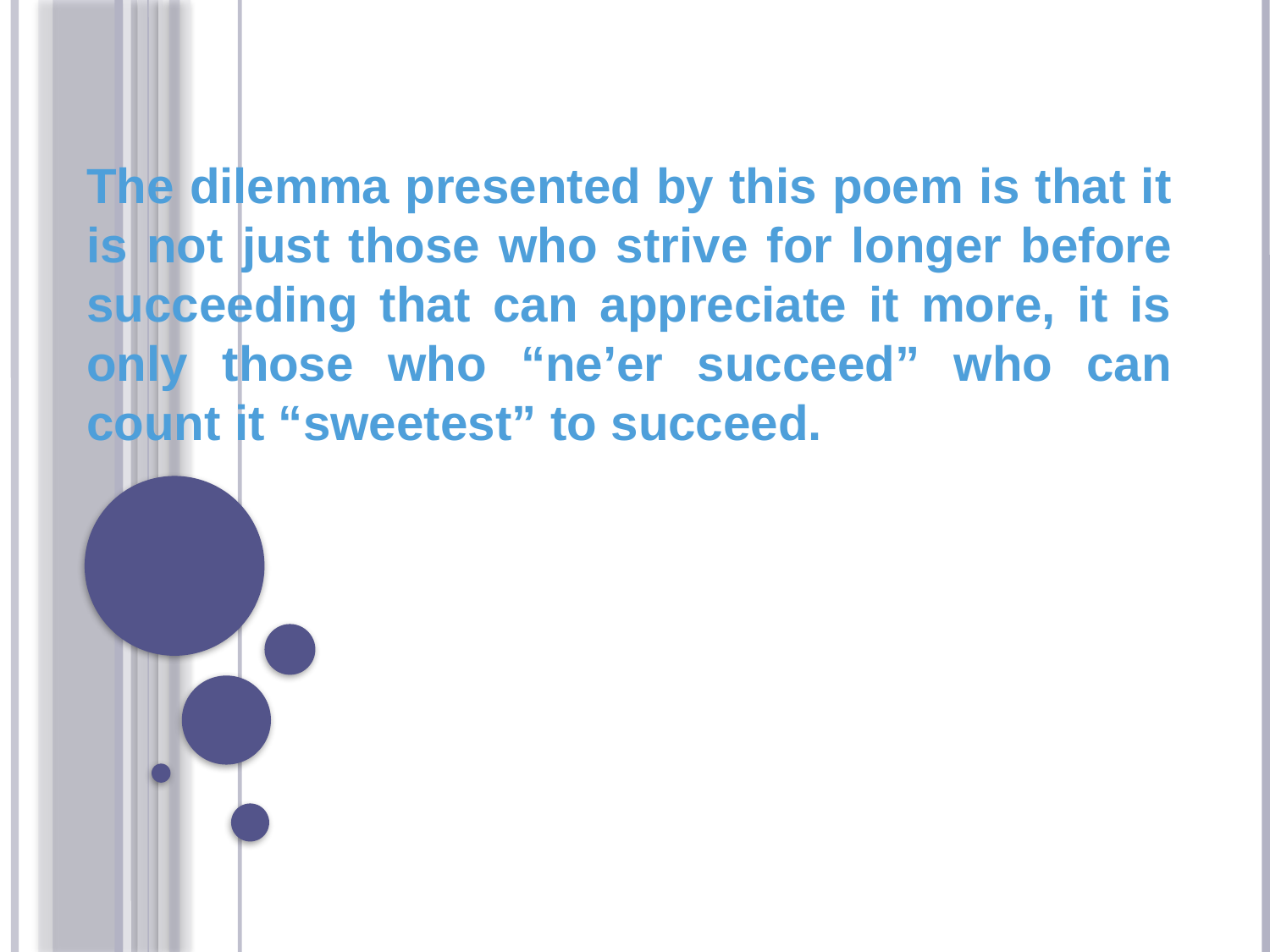

The dilemma presented by this poem is that it is not just those who strive for longer before succeeding that can appreciate it more, it is only those who “ne’er succeed” who can count it “sweetest” to succeed.